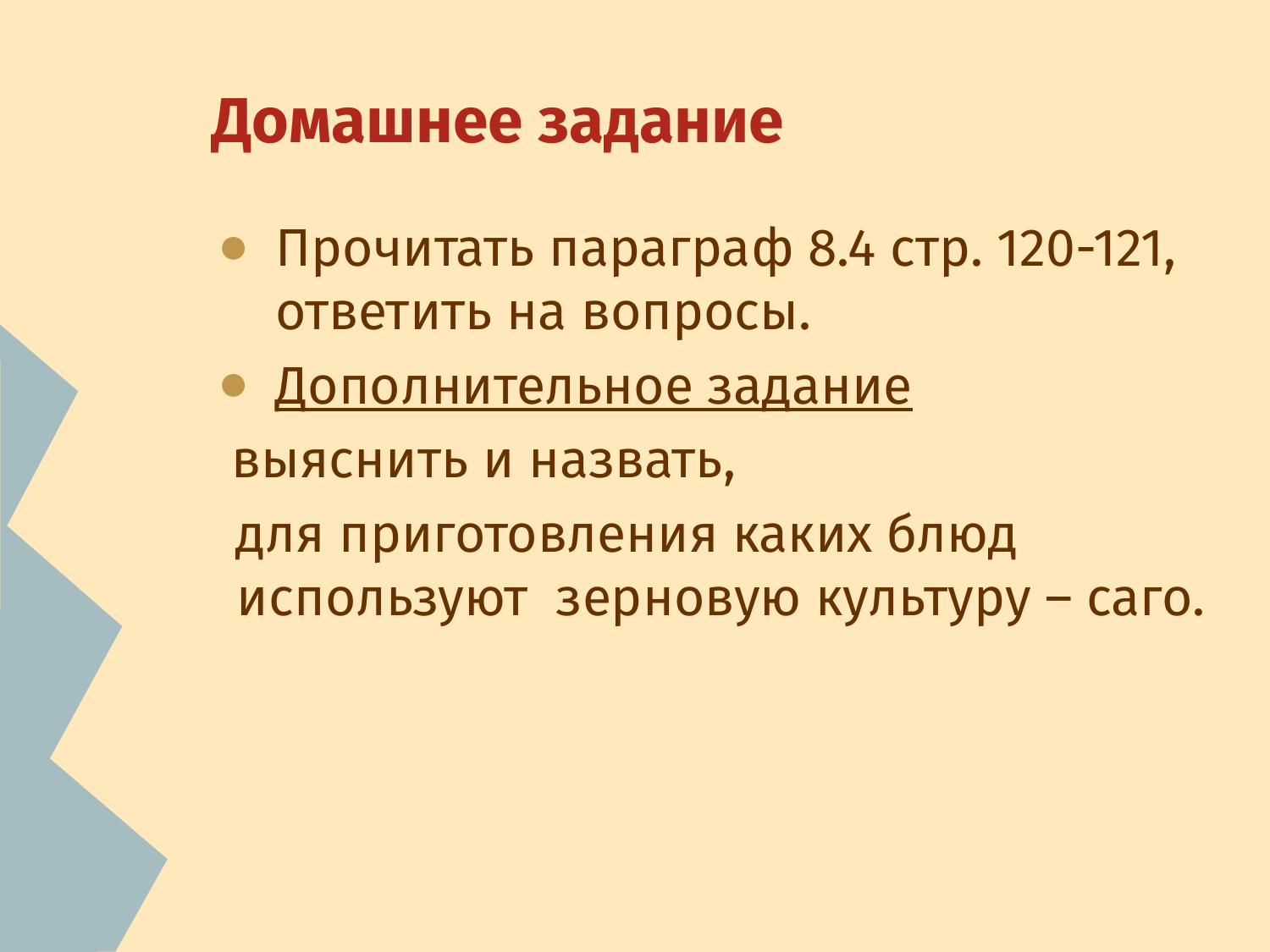

# Домашнее задание
Прочитать параграф 8.4 стр. 120-121, ответить на вопросы.
Дополнительное задание
 выяснить и назвать,
для приготовления каких блюд      используют  зерновую культуру – саго.